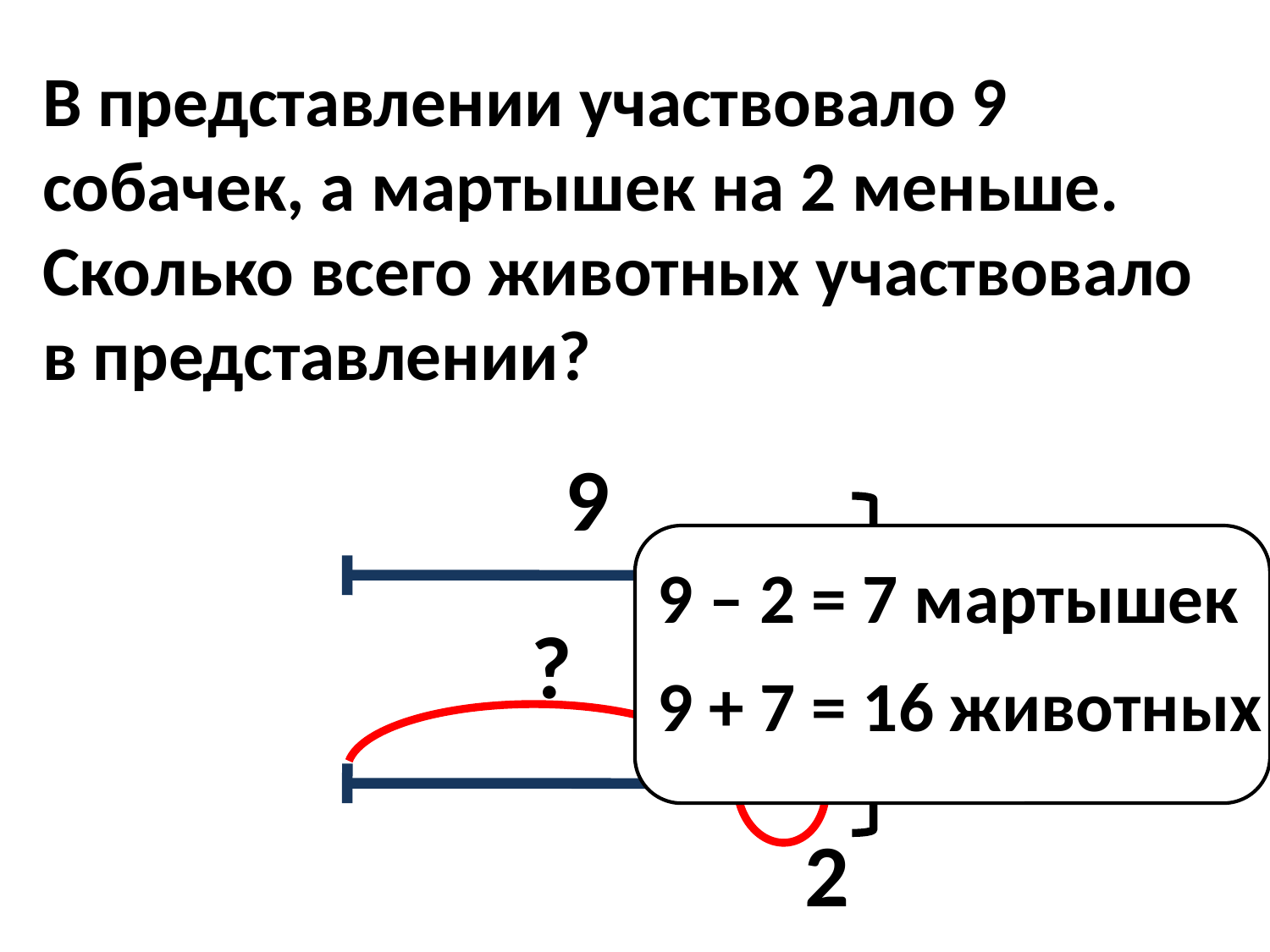

В представлении участвовало 9 собачек, а мартышек на 2 меньше. Сколько всего животных участвовало в представлении?
9

?
?

2

9 – 2 = 7 мартышек
9 + 7 = 16 животных